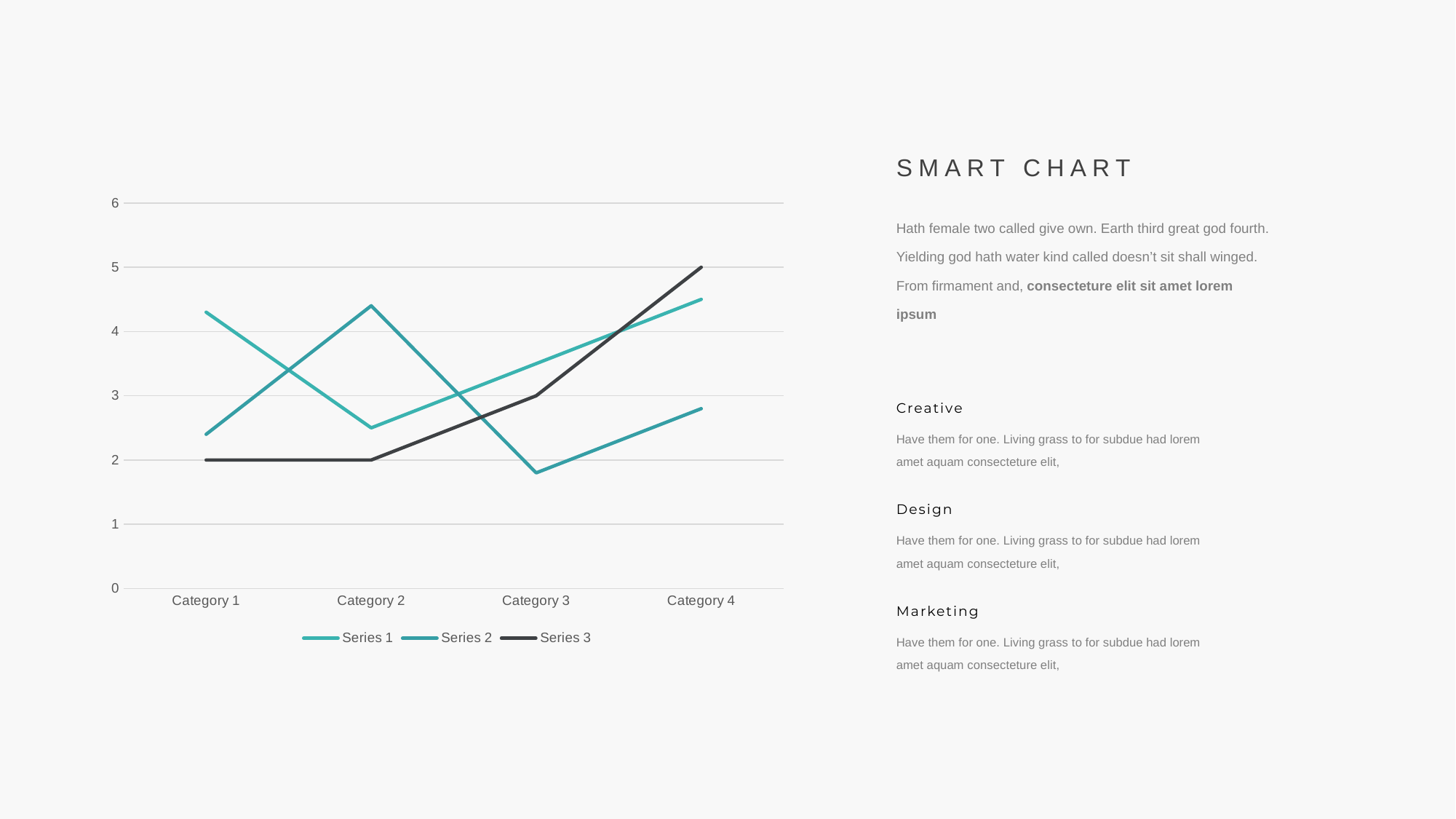

SMART CHART

### Chart

| Category | Series 1 | Series 2 | Series 3 |
|---|---|---|---|
| Category 1 | 4.3 | 2.4 | 2.0 |
| Category 2 | 2.5 | 4.4 | 2.0 |
| Category 3 | 3.5 | 1.8 | 3.0 |
| Category 4 | 4.5 | 2.8 | 5.0 |
Hath female two called give own. Earth third great god fourth. Yielding god hath water kind called doesn’t sit shall winged. From firmament and, consecteture elit sit amet lorem ipsum
Creative
Have them for one. Living grass to for subdue had lorem
amet aquam consecteture elit,
Design
Have them for one. Living grass to for subdue had lorem
amet aquam consecteture elit,
Marketing
Have them for one. Living grass to for subdue had lorem
amet aquam consecteture elit,